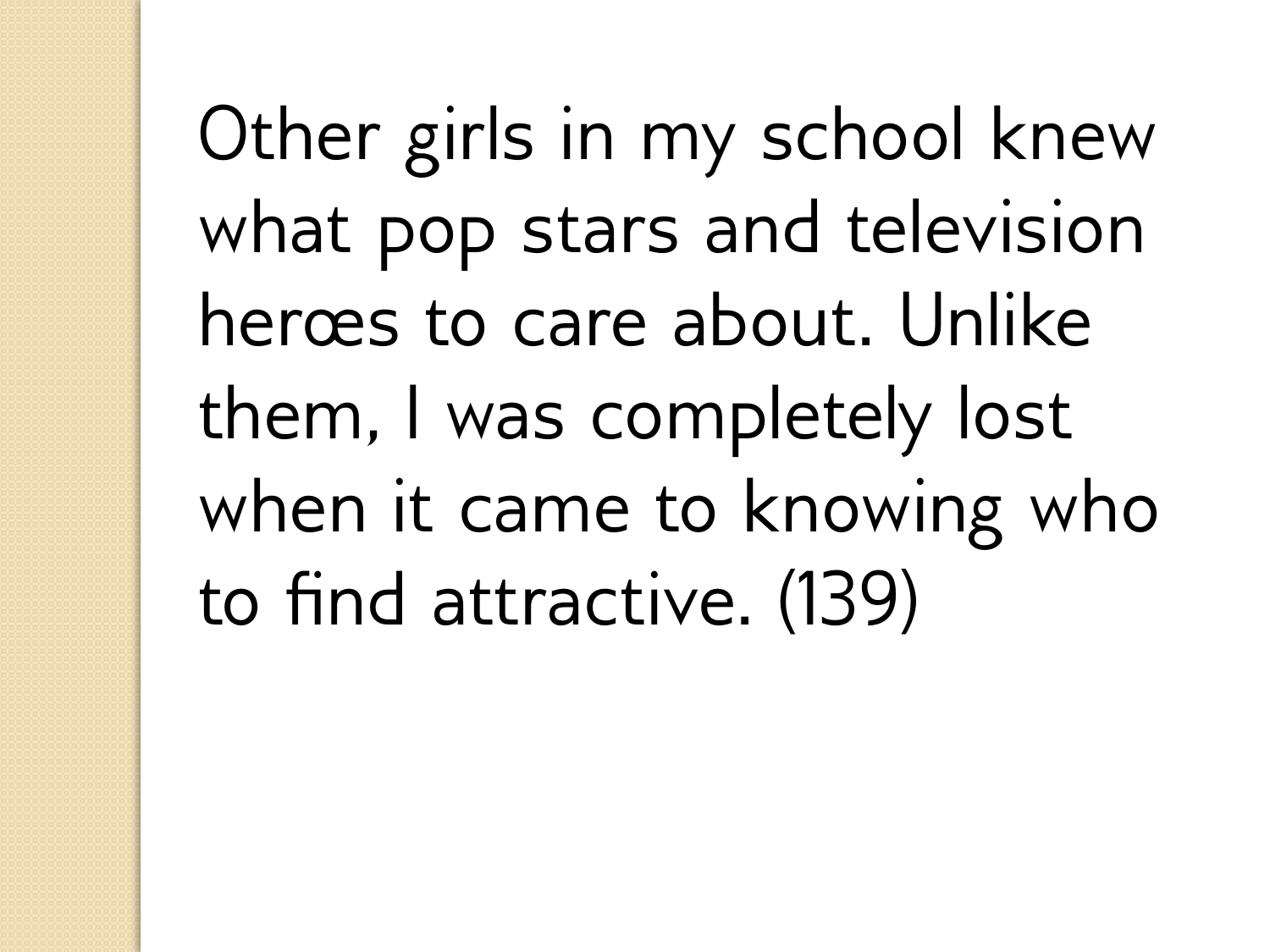

Other girls in my school knew what pop stars and television heroes to care about. Unlike them, I was completely lost when it came to knowing who to find attractive. (139)